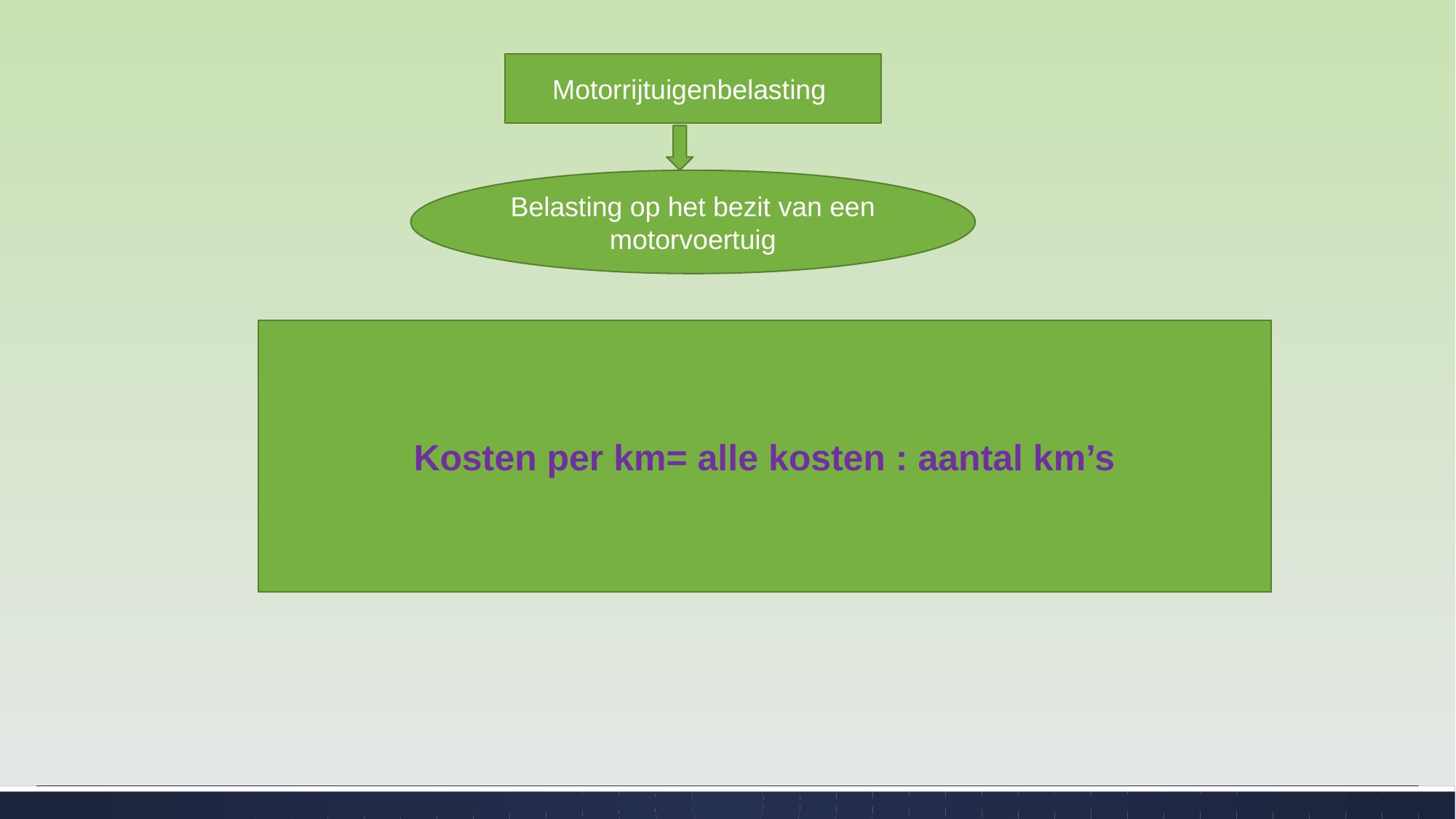

Motorrijtuigenbelasting

Belasting op het bezit van een motorvoertuig
Kosten per km= alle kosten : aantal km’s